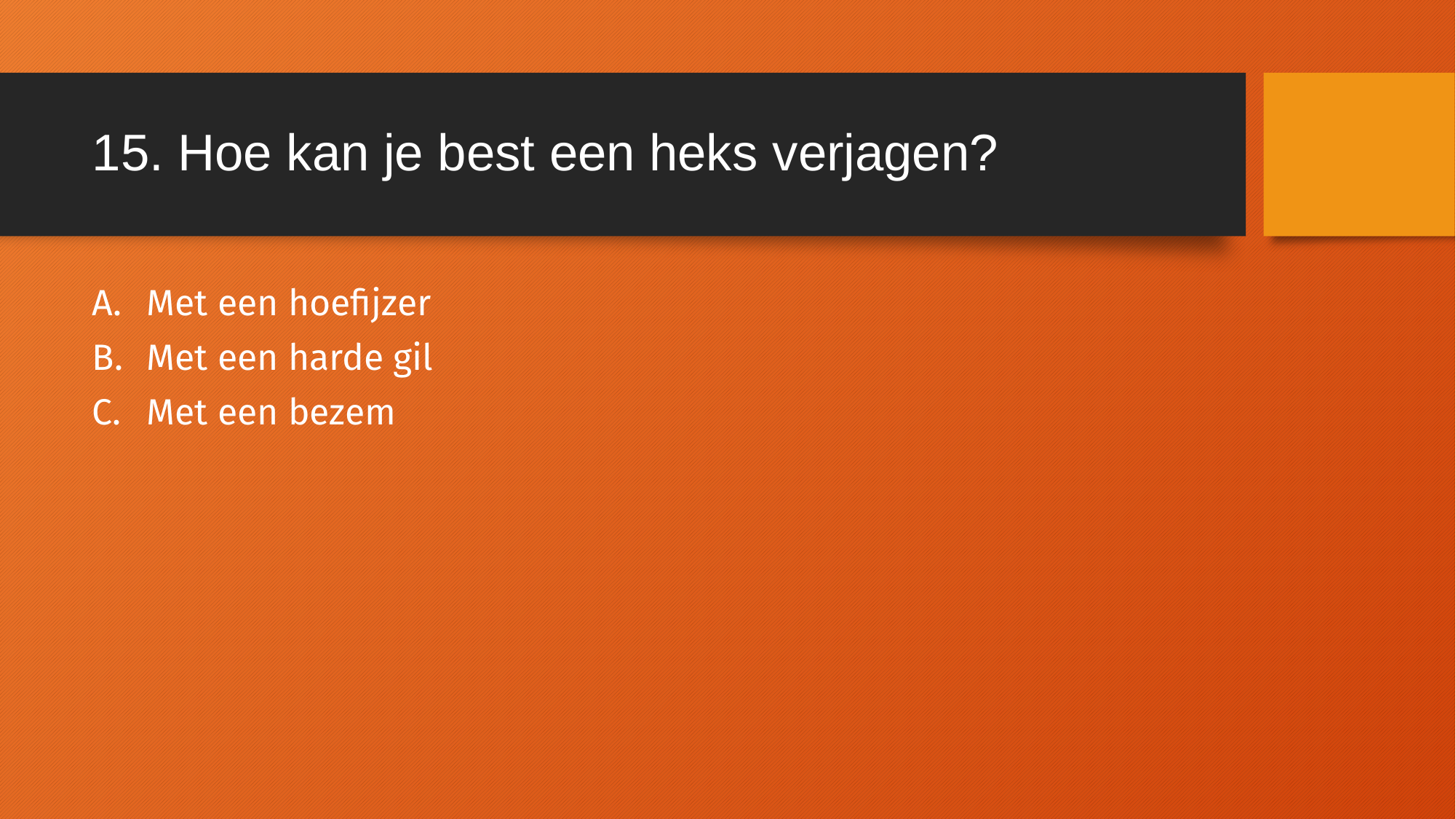

# 15. Hoe kan je best een heks verjagen?
Met een hoefijzer
Met een harde gil
Met een bezem